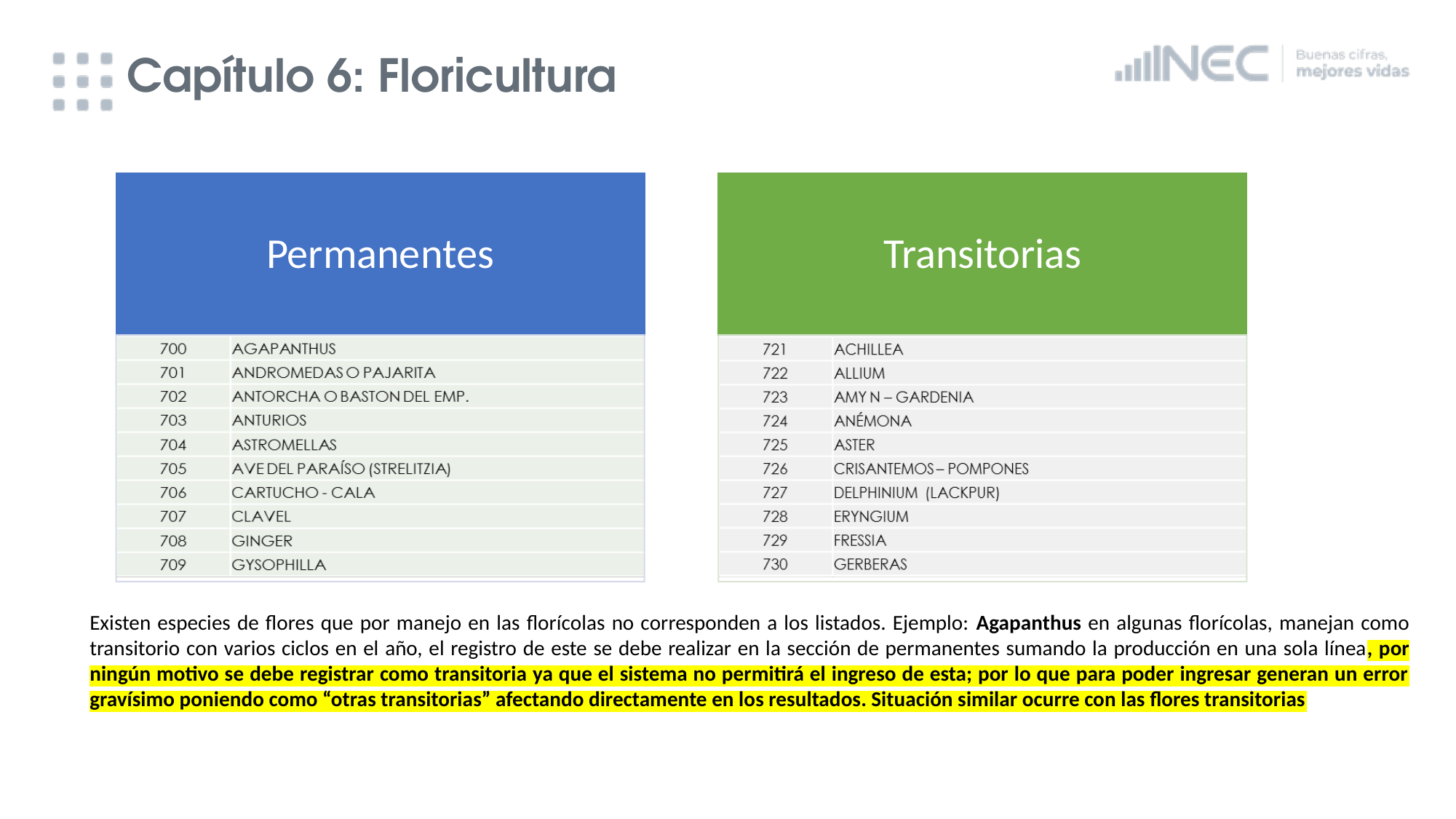

# Capítulo 6: Floricultura
Permanentes
Transitorias
Existen especies de flores que por manejo en las florícolas no corresponden a los listados. Ejemplo: Agapanthus en algunas florícolas, manejan como transitorio con varios ciclos en el año, el registro de este se debe realizar en la sección de permanentes sumando la producción en una sola línea, por ningún motivo se debe registrar como transitoria ya que el sistema no permitirá el ingreso de esta; por lo que para poder ingresar generan un error gravísimo poniendo como “otras transitorias” afectando directamente en los resultados. Situación similar ocurre con las flores transitorias